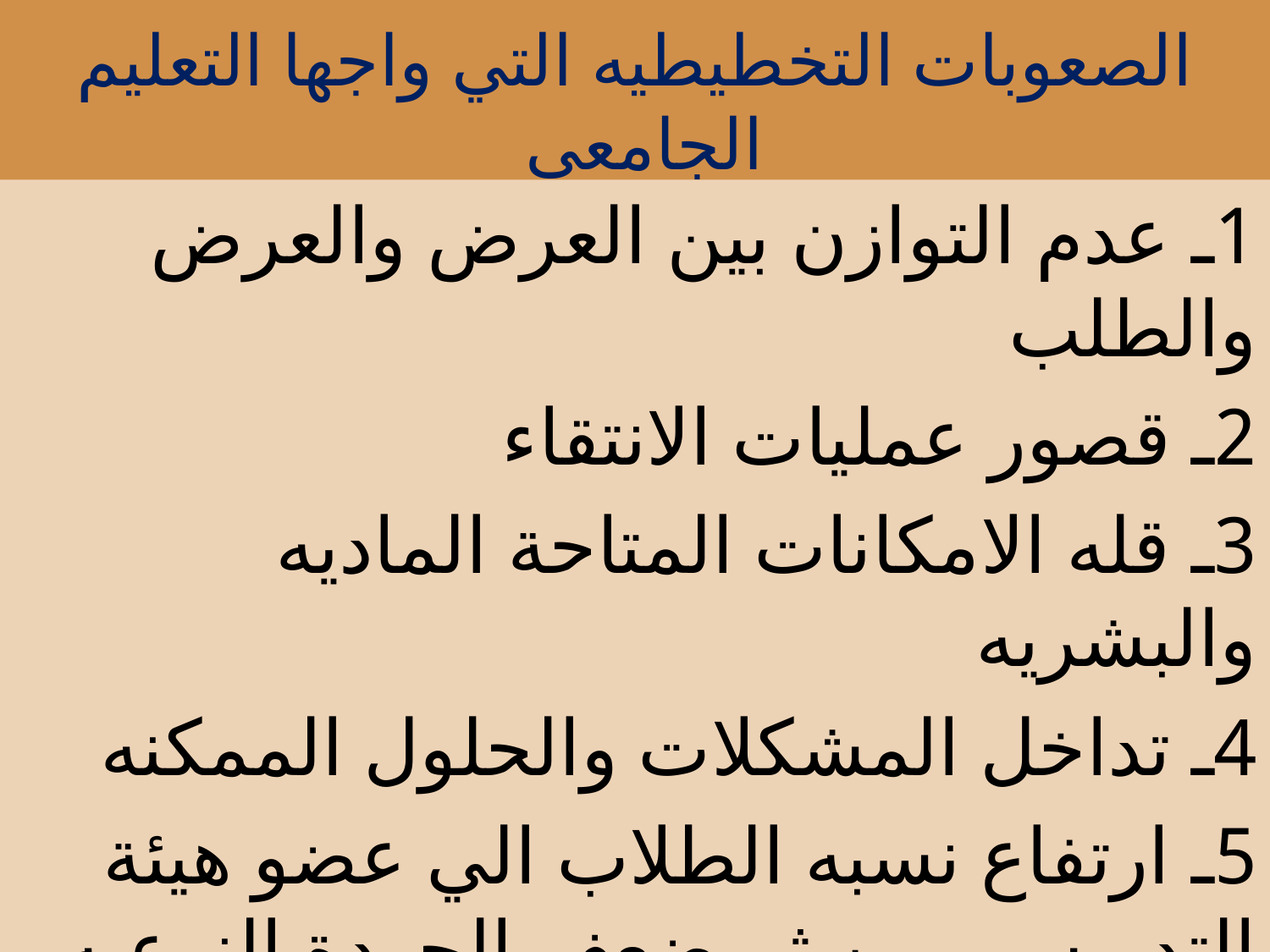

# الصعوبات التخطيطيه التي واجها التعليم الجامعي
1ـ عدم التوازن بين العرض والعرض والطلب
2ـ قصور عمليات الانتقاء
3ـ قله الامكانات المتاحة الماديه والبشريه
4ـ تداخل المشكلات والحلول الممكنه
5ـ ارتفاع نسبه الطلاب الي عضو هيئة التدريس ومن ثم ضعف الجودة النوعيه للتعليم الجامعي وضعف مستوي معارف خريجية ومهاراتهم.